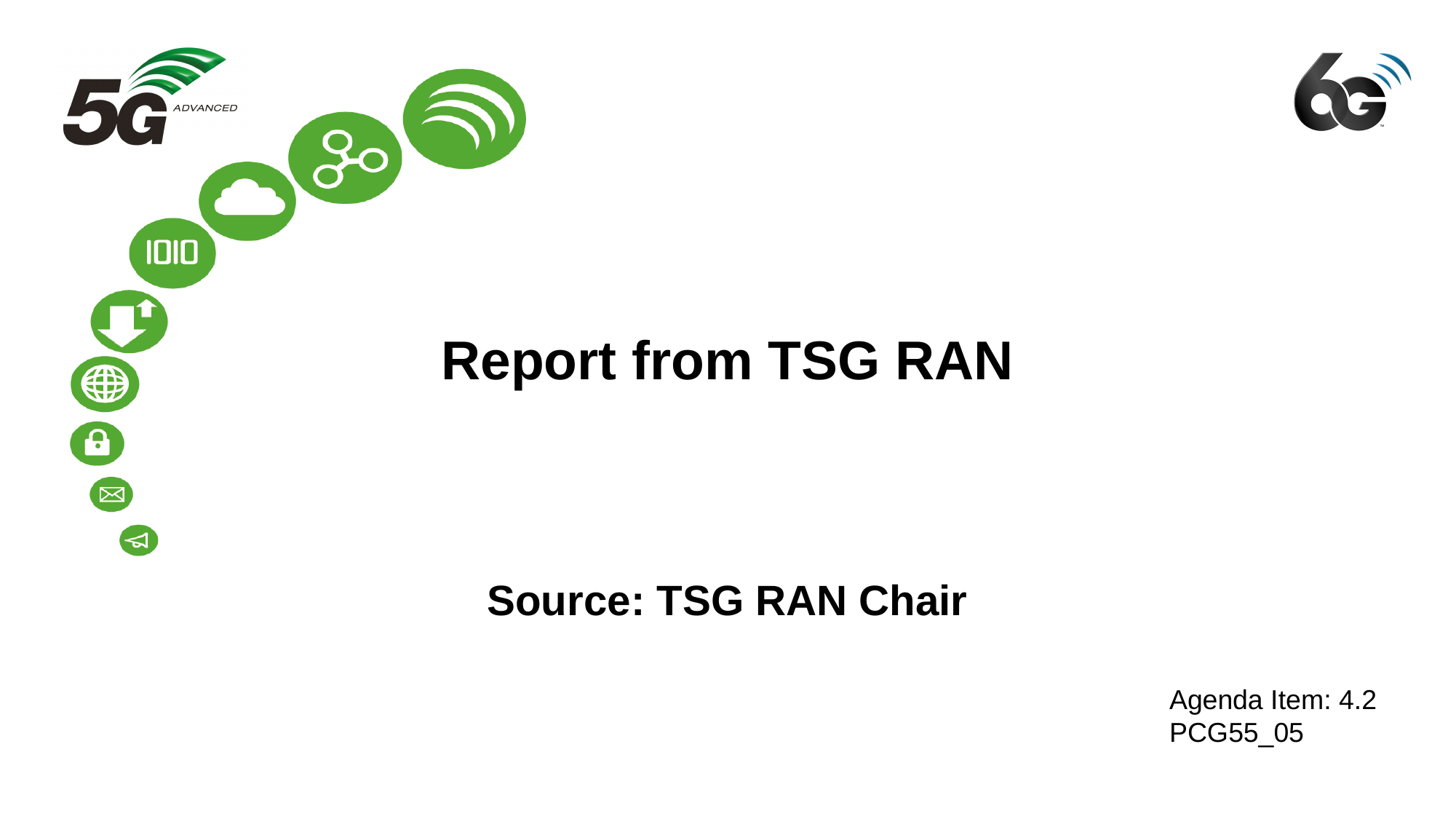

# Report from TSG RAN
Source: TSG RAN Chair
Agenda Item: 4.2
PCG55_05